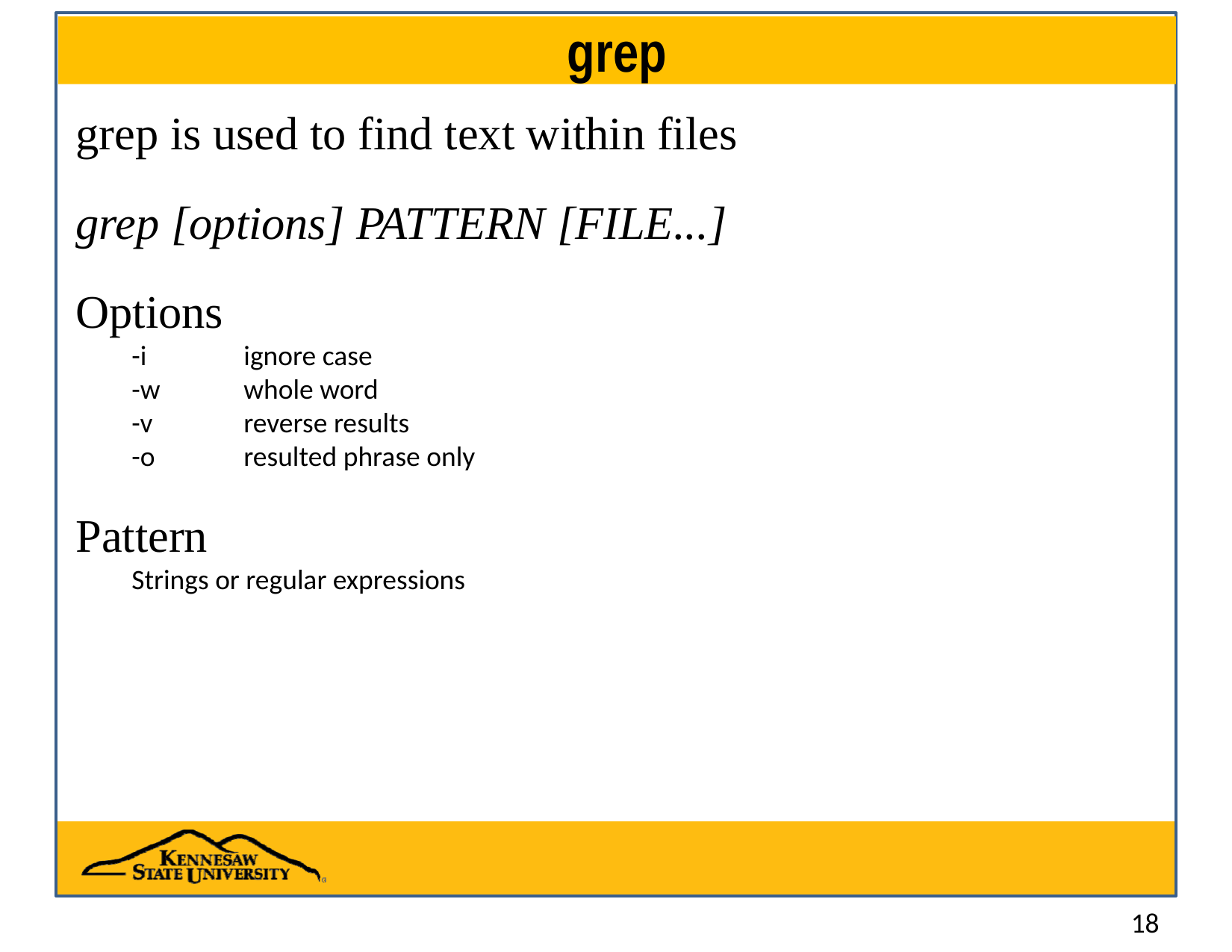

# grep
grep is used to find text within files

grep [options] PATTERN [FILE...]

Options
-i	ignore case
-w	whole word
-v	reverse results
-o	resulted phrase only

Pattern
Strings or regular expressions